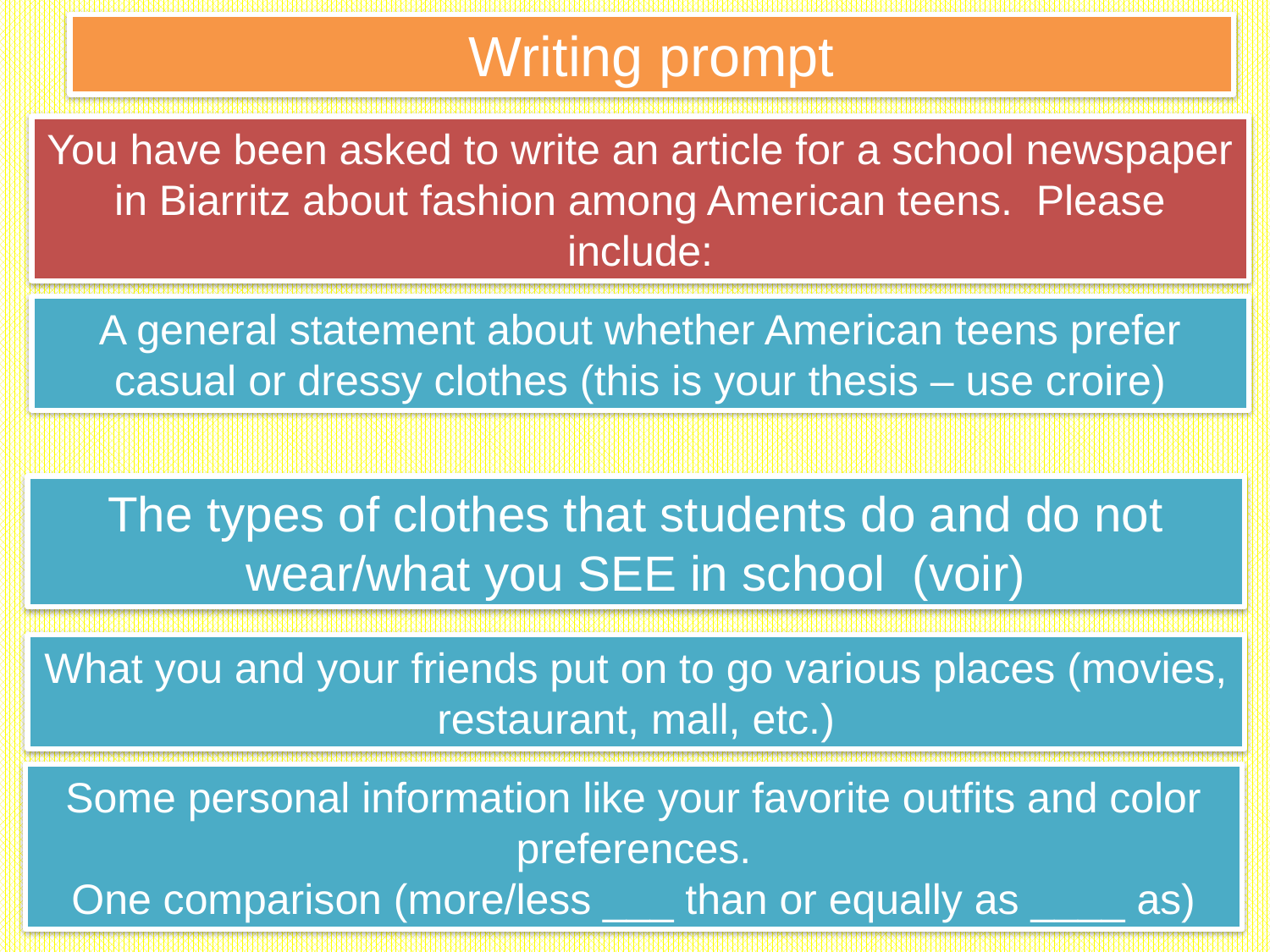

Writing prompt
You have been asked to write an article for a school newspaper in Biarritz about fashion among American teens.  Please include:
A general statement about whether American teens prefer casual or dressy clothes (this is your thesis – use croire)
The types of clothes that students do and do not wear/what you SEE in school  (voir)
What you and your friends put on to go various places (movies, restaurant, mall, etc.)
Some personal information like your favorite outfits and color preferences.
One comparison (more/less ___ than or equally as ____ as)